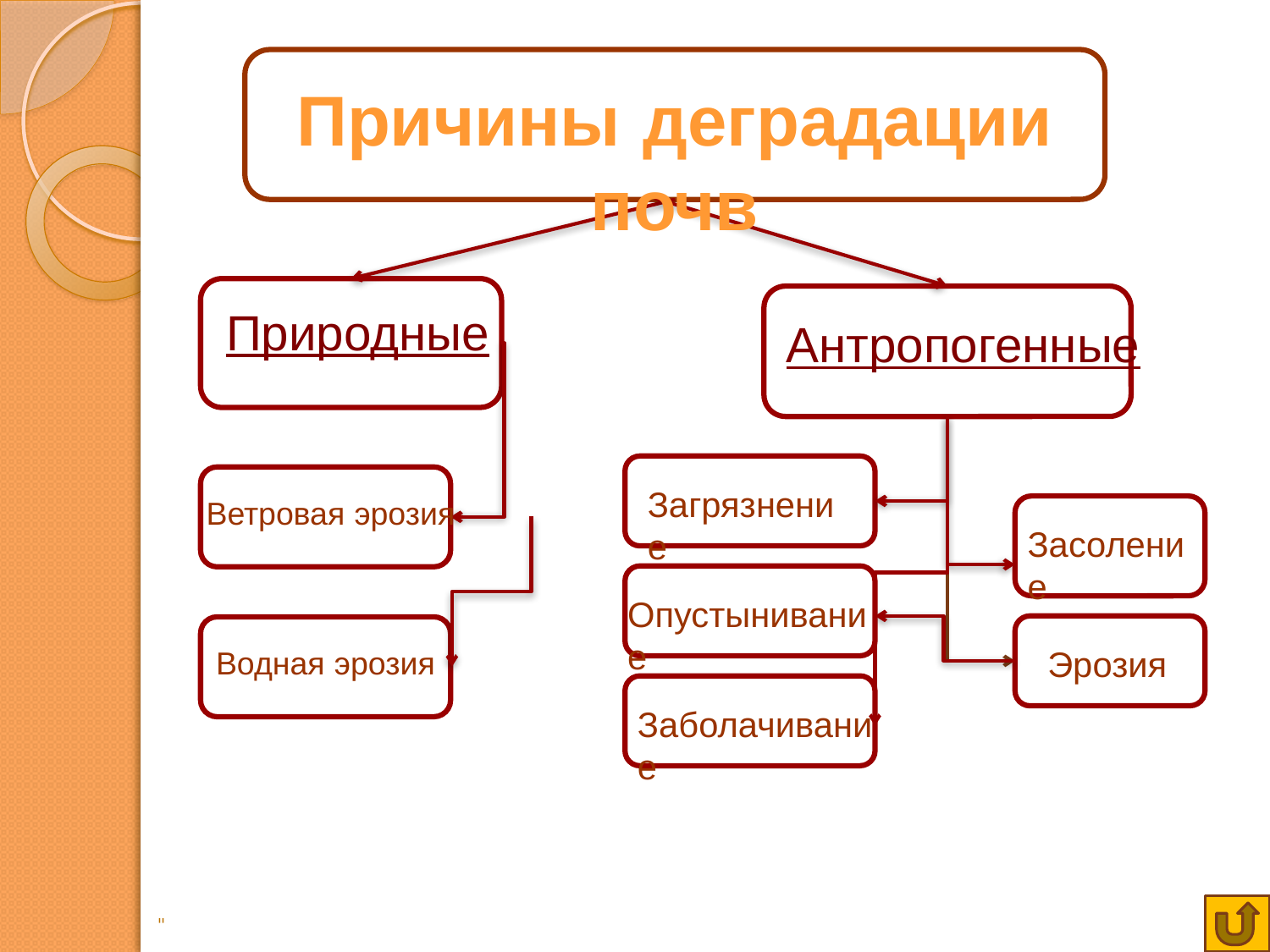

Причины деградации почв

Природные

Ветровая эрозия

Водная эрозия

Антропогенные

Загрязнение

Засоление

Опустынивание

Эрозия

Заболачивание
"